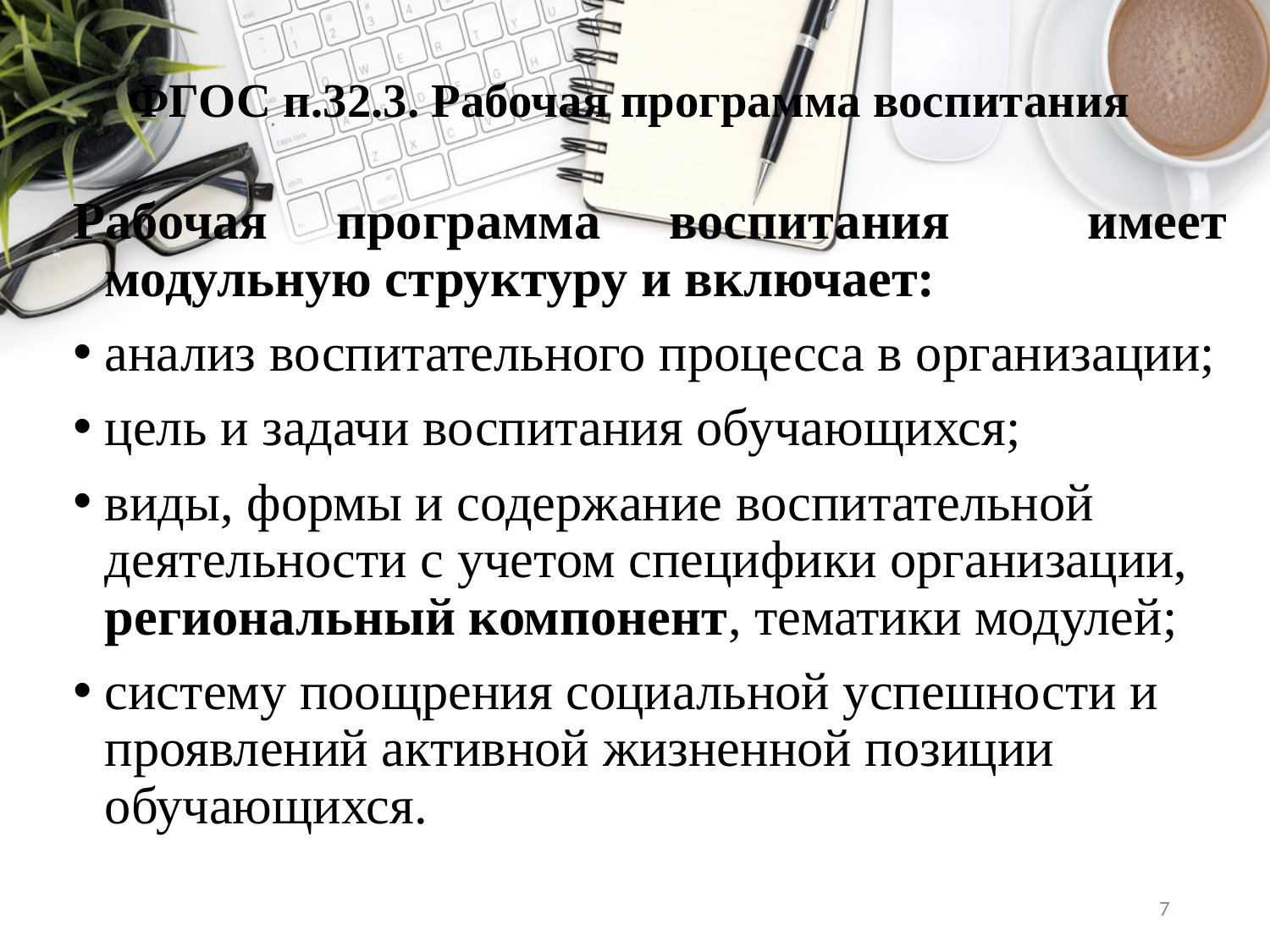

# ФГОС п.32.3. Рабочая программа воспитания
Рабочая программа воспитания  имеет модульную структуру и включает:
анализ воспитательного процесса в организации;
цель и задачи воспитания обучающихся;
виды, формы и содержание воспитательной деятельности с учетом специфики организации, региональный компонент, тематики модулей;
систему поощрения социальной успешности и проявлений активной жизненной позиции обучающихся.

7